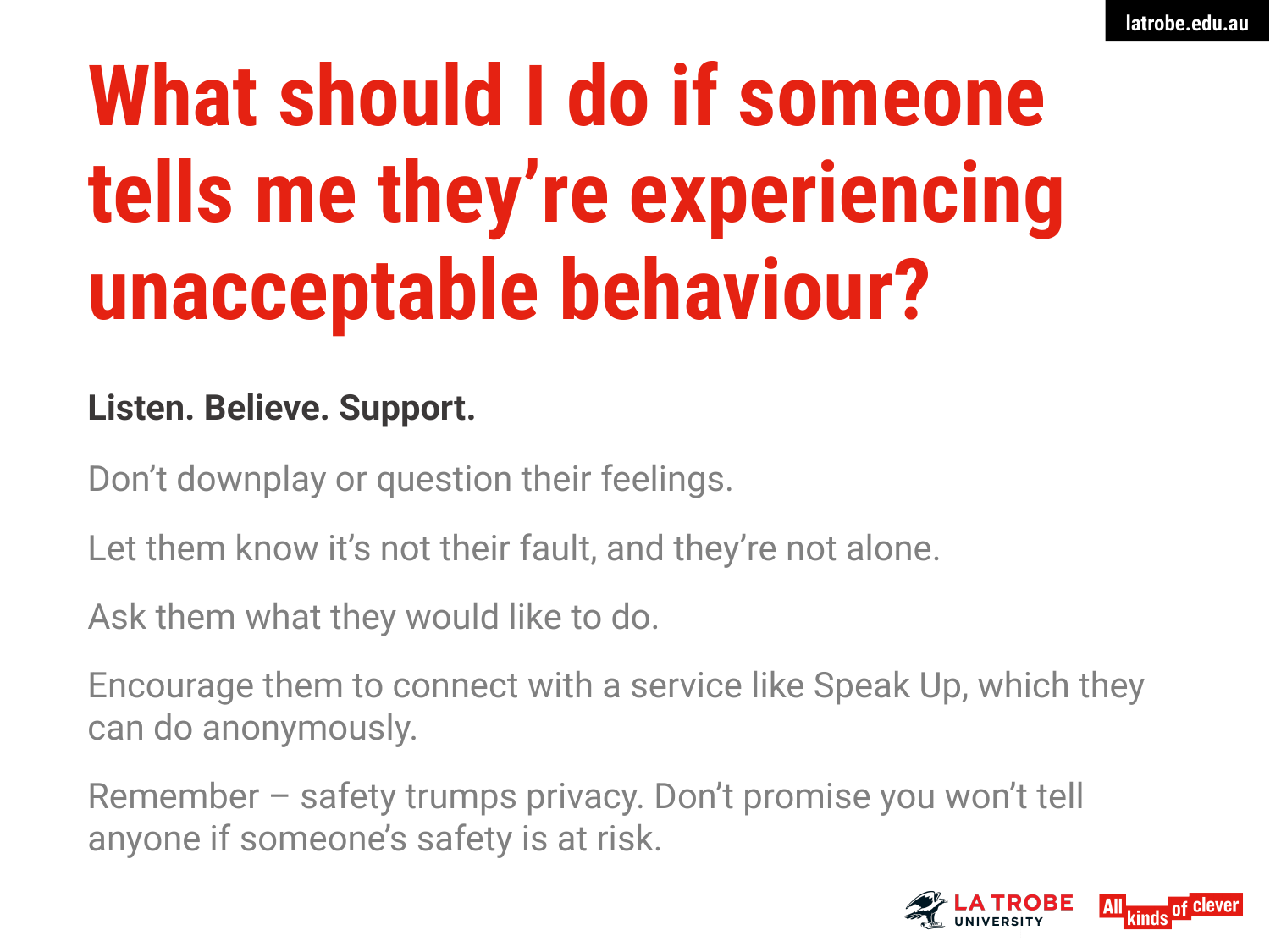

# What should I do if someone tells me they’re experiencing  unacceptable behaviour?
Listen. Believe. Support.
Don’t downplay or question their feelings.
Let them know it’s not their fault, and they’re not alone.
Ask them what they would like to do.
Encourage them to connect with a service like Speak Up, which they can do anonymously.
Remember – safety trumps privacy. Don’t promise you won’t tell anyone if someone’s safety is at risk.